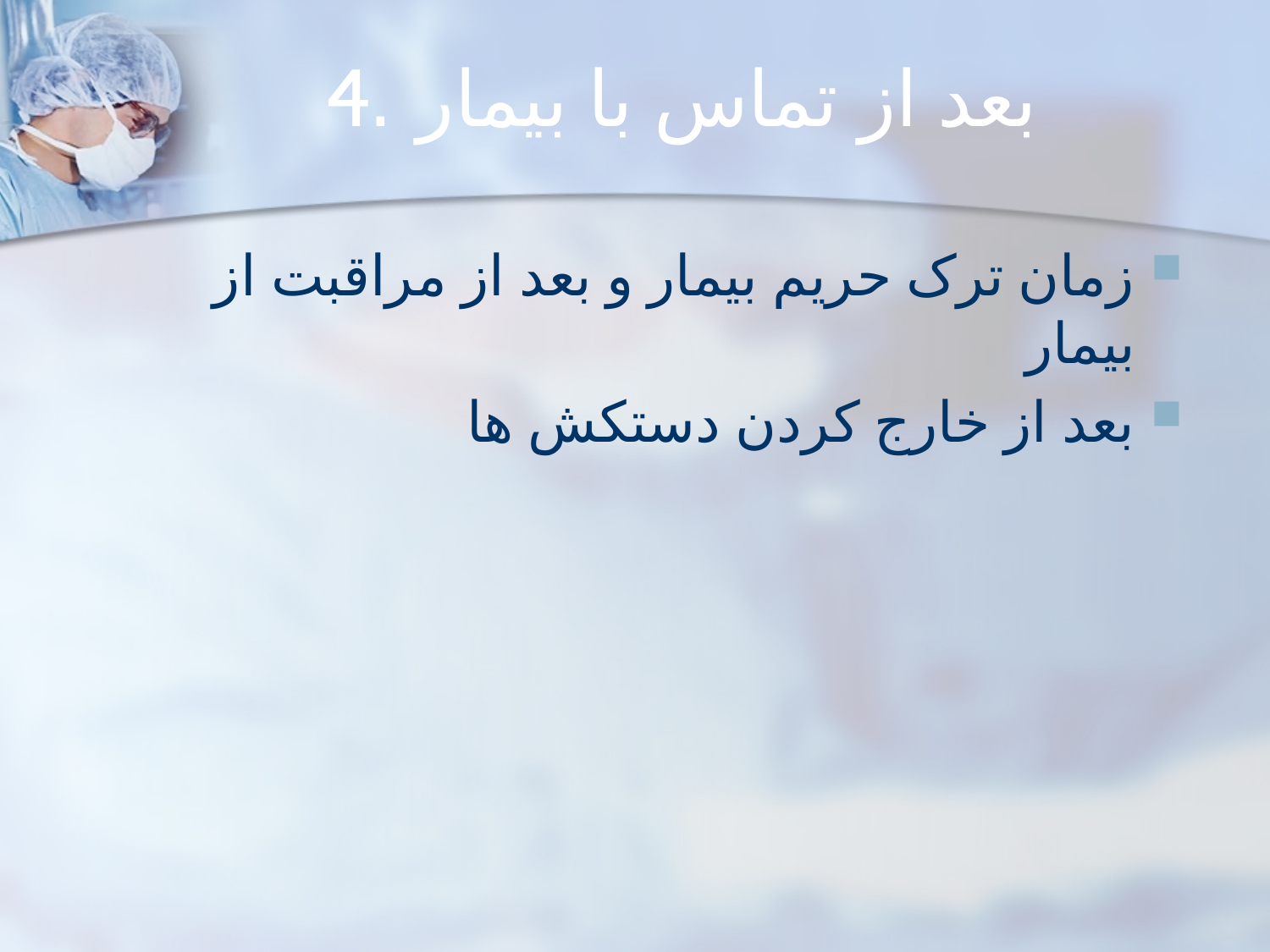

# 4. بعد از تماس با بیمار
زمان ترک حریم بیمار و بعد از مراقبت از بیمار
بعد از خارج کردن دستکش ها